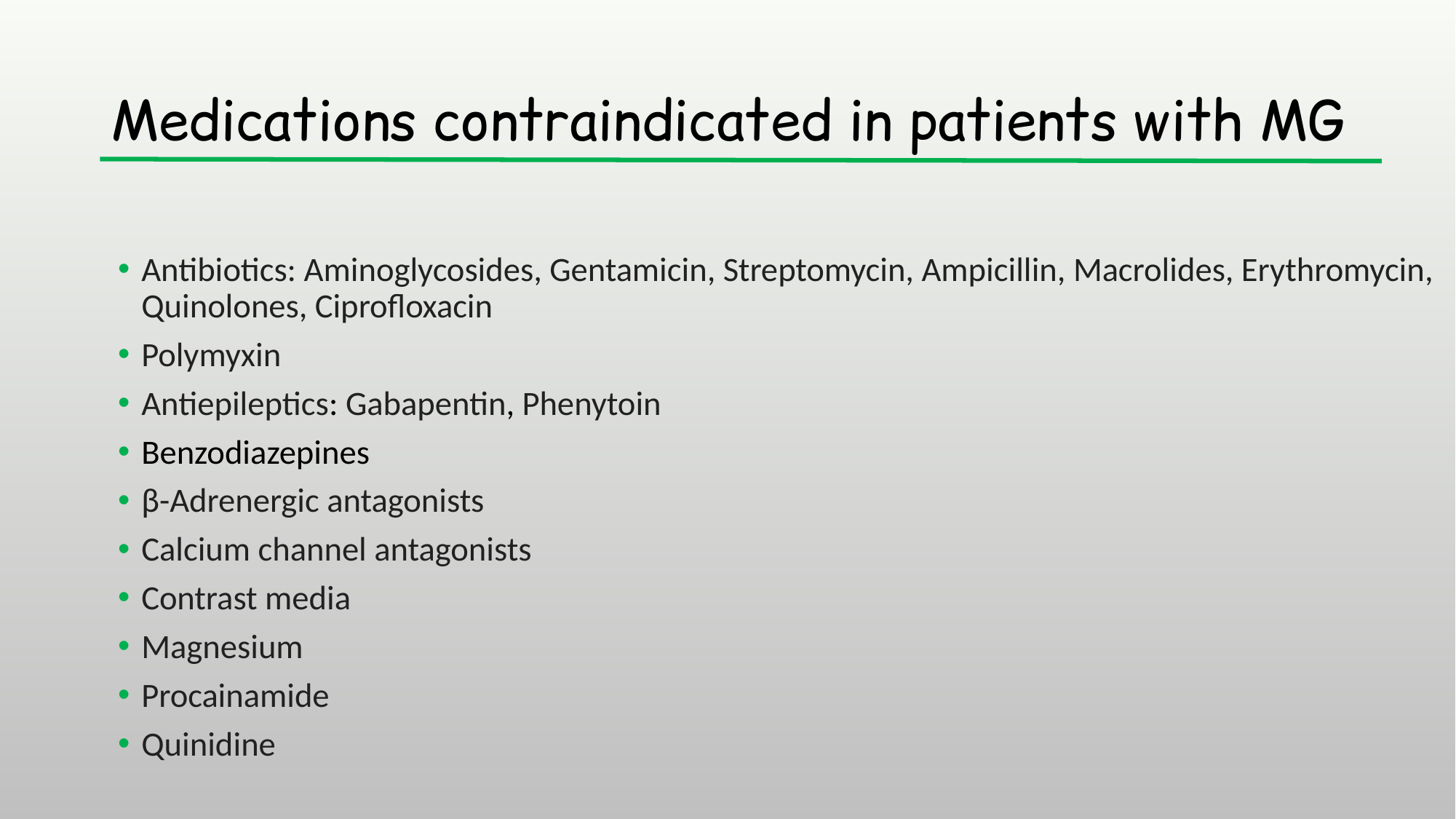

# Medications contraindicated in patients with MG
Antibiotics: Aminoglycosides, Gentamicin, Streptomycin, Ampicillin, Macrolides, Erythromycin, Quinolones, Ciprofloxacin
Polymyxin
Antiepileptics: Gabapentin, Phenytoin
Benzodiazepines
β-Adrenergic antagonists
Calcium channel antagonists
Contrast media
Magnesium
Procainamide
Quinidine